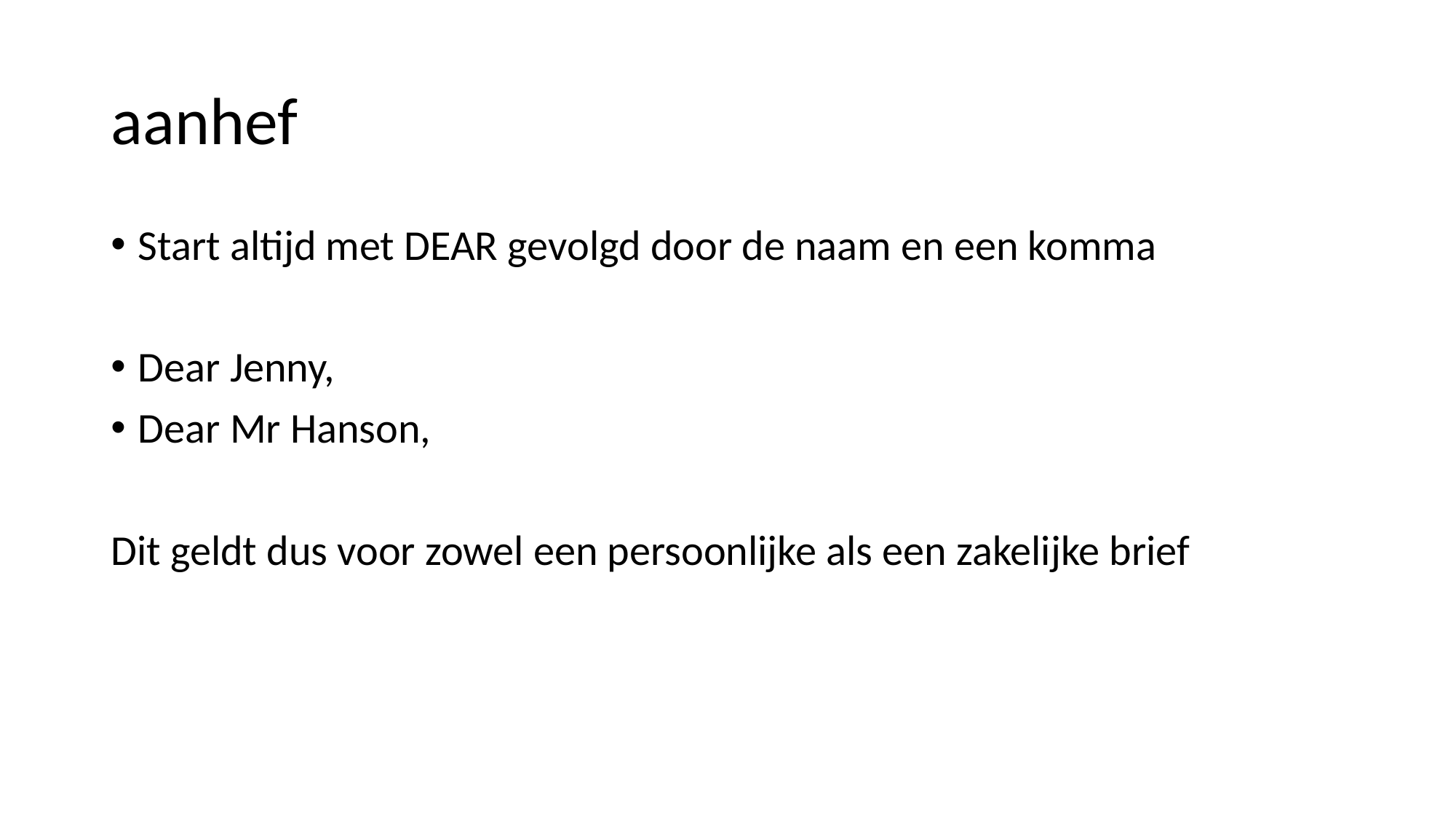

# aanhef
Start altijd met DEAR gevolgd door de naam en een komma

Dear Jenny,
Dear Mr Hanson,

Dit geldt dus voor zowel een persoonlijke als een zakelijke brief